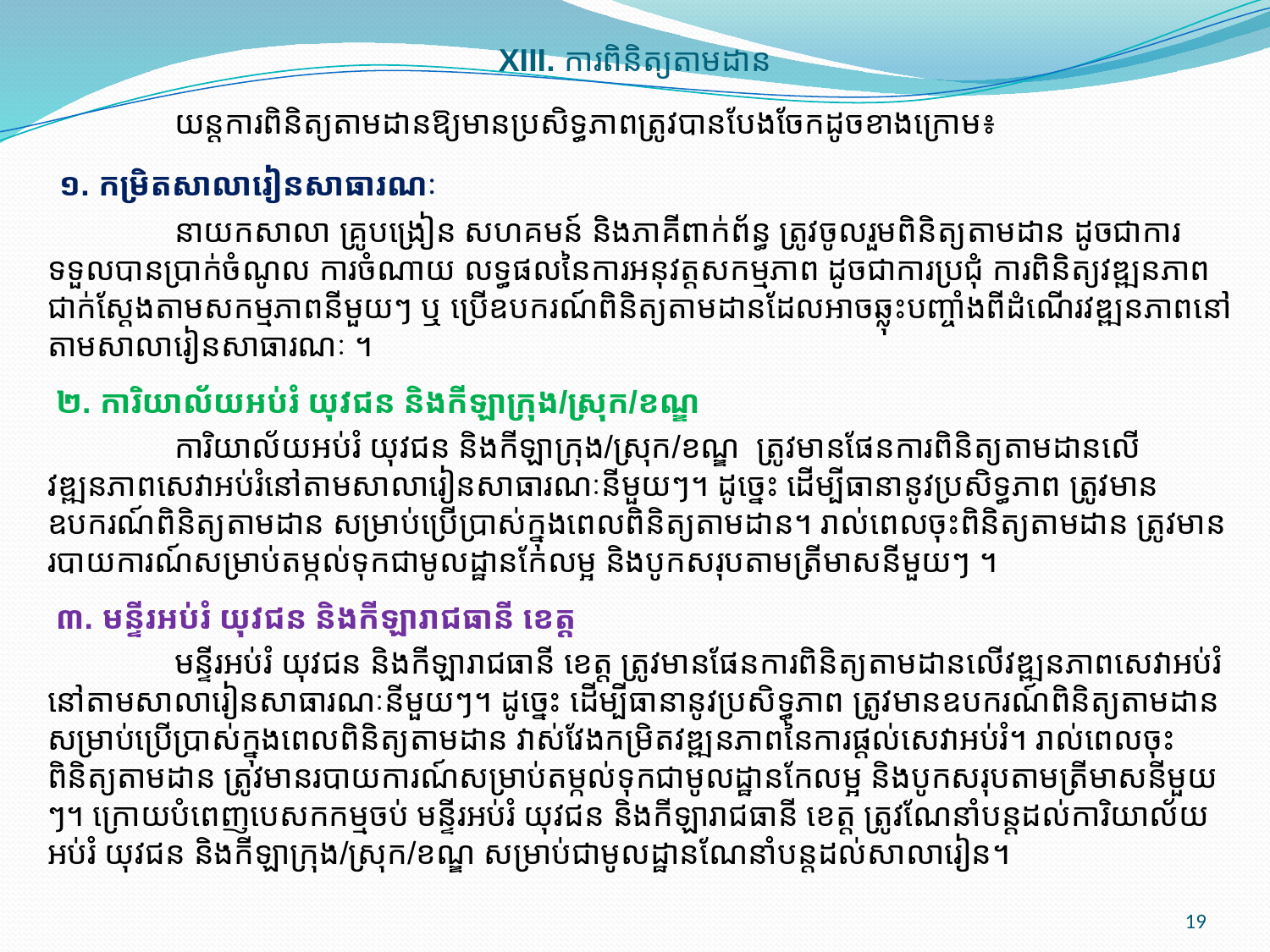

# XIII. ការពិនិត្យតាមដាន
	យន្តការពិនិត្យតាមដានឱ្យមានប្រសិទ្ធភាពត្រូវបានបែងចែកដូចខាងក្រោម៖
 ១. កម្រិតសាលារៀនសាធារណៈ
	នាយកសាលា គ្រូបង្រៀន សហគមន៍ និងភាគីពាក់ព័ន្ធ ត្រូវចូលរួមពិនិត្យតាមដាន ដូចជាការទទួលបានប្រាក់ចំណូល ការចំណាយ លទ្ធផលនៃការអនុវត្តសកម្មភាព ដូចជាការប្រជុំ ការពិនិត្យវឌ្ឍនភាពជាក់ស្តែងតាមសកម្មភាពនីមួយៗ ឬ ប្រើឧបករណ៍ពិនិត្យតាមដានដែលអាចឆ្លុះបញ្ចាំងពីដំណើរវឌ្ឍនភាពនៅតាមសាលារៀន​សាធារណៈ ។

 ២. ការិយាល័យអប់រំ យុវជន និងកីឡាក្រុង/ស្រុក/ខណ្ឌ
	ការិយាល័យអប់រំ យុវជន និងកីឡាក្រុង/ស្រុក/ខណ្ឌ  ត្រូវមានផែនការពិនិត្យតាមដាន​លើវឌ្ឍនភាពសេវាអប់រំនៅតាមសាលារៀនសាធារណៈនីមួយៗ។ ដូច្នេះ ដើម្បីធានានូវប្រសិទ្ធភាព ត្រូវមានឧបករណ៍ពិនិត្យតាមដាន សម្រាប់ប្រើប្រាស់ក្នុងពេលពិនិត្យតាមដាន។ រាល់ពេលចុះពិនិត្យតាមដាន ត្រូវមានរបាយការណ៍សម្រាប់តម្កល់ទុកជាមូលដ្ឋានកែលម្អ និងបូកសរុបតាមត្រីមាសនីមួយៗ ។

 ៣. មន្ទីរអប់រំ យុវជន និងកីឡារាជធានី ខេត្ត
	មន្ទីរអប់រំ យុវជន និងកីឡារាជធានី ខេត្ត ត្រូវមានផែនការពិនិត្យតាមដានលើវឌ្ឍនភាពសេវាអប់រំនៅតាមសាលារៀនសាធារណៈនីមួយៗ។ ដូច្នេះ ដើម្បីធានានូវប្រសិទ្ធភាព ត្រូវមានឧបករណ៍ពិនិត្យតាមដានសម្រាប់​ប្រើប្រាស់ក្នុងពេលពិនិត្យតាមដាន វាស់វែងកម្រិតវឌ្ឍនភាព​នៃការផ្តល់សេវាអប់រំ។ រាល់ពេលចុះពិនិត្យ​​តាមដាន ត្រូវមានរបាយការណ៍សម្រាប់តម្កល់ទុកជាមូលដ្ឋានកែលម្អ និងបូកសរុបតាមត្រីមាសនីមួយៗ។ ក្រោយបំពេញបេសកកម្មចប់ មន្ទីរអប់រំ យុវជន និងកីឡារាជធានី ខេត្ត ត្រូវណែនាំបន្តដល់ការិយាល័យអប់រំ យុវជន និងកីឡាក្រុង/ស្រុក/ខណ្ឌ សម្រាប់ជាមូលដ្ឋានណែនាំបន្តដល់សាលារៀន។

19